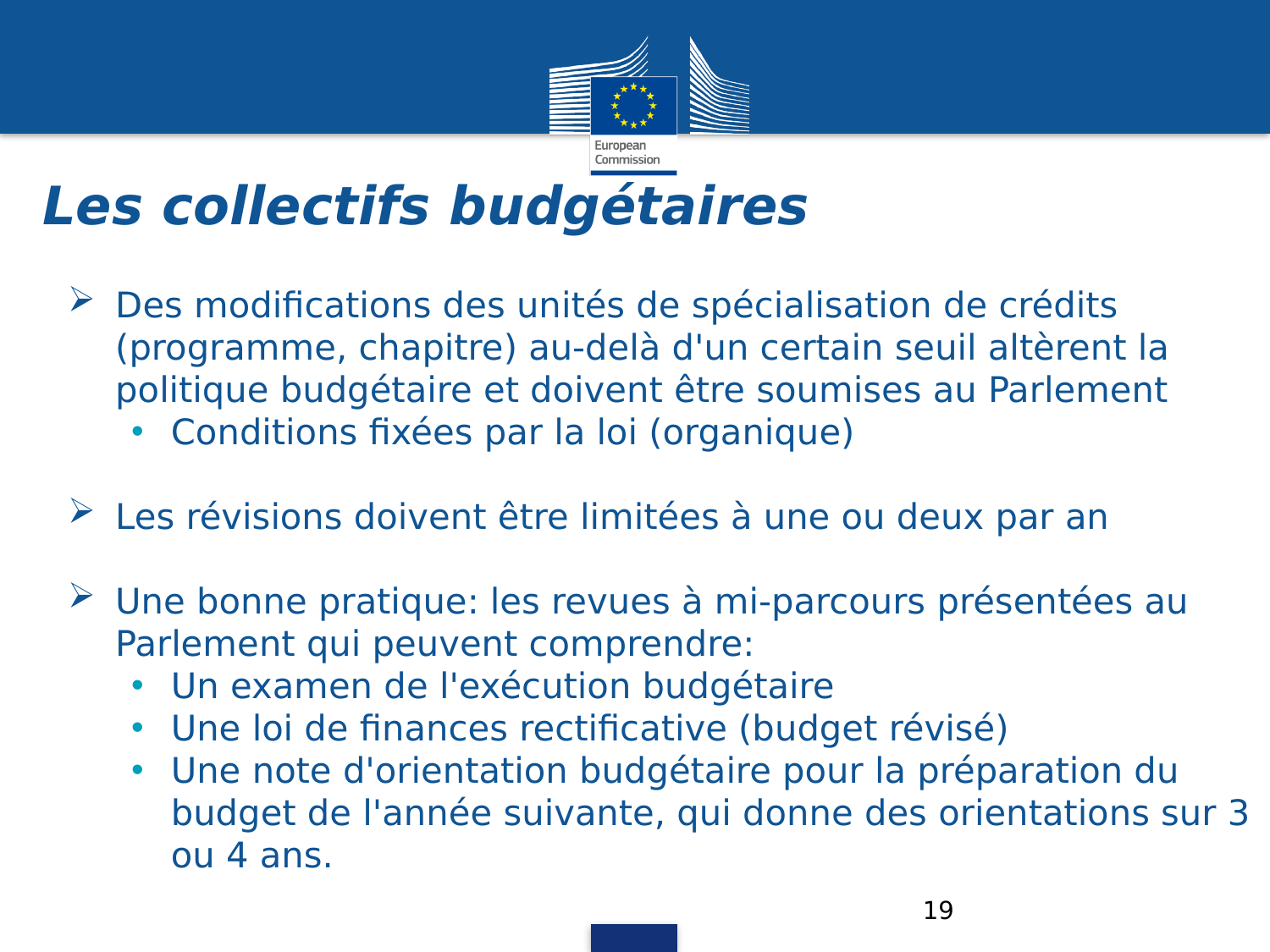

# Les collectifs budgétaires
Des modifications des unités de spécialisation de crédits (programme, chapitre) au-delà d'un certain seuil altèrent la politique budgétaire et doivent être soumises au Parlement
Conditions fixées par la loi (organique)

Les révisions doivent être limitées à une ou deux par an

Une bonne pratique: les revues à mi-parcours présentées au Parlement qui peuvent comprendre:
Un examen de l'exécution budgétaire
Une loi de finances rectificative (budget révisé)
Une note d'orientation budgétaire pour la préparation du budget de l'année suivante, qui donne des orientations sur 3 ou 4 ans.

19